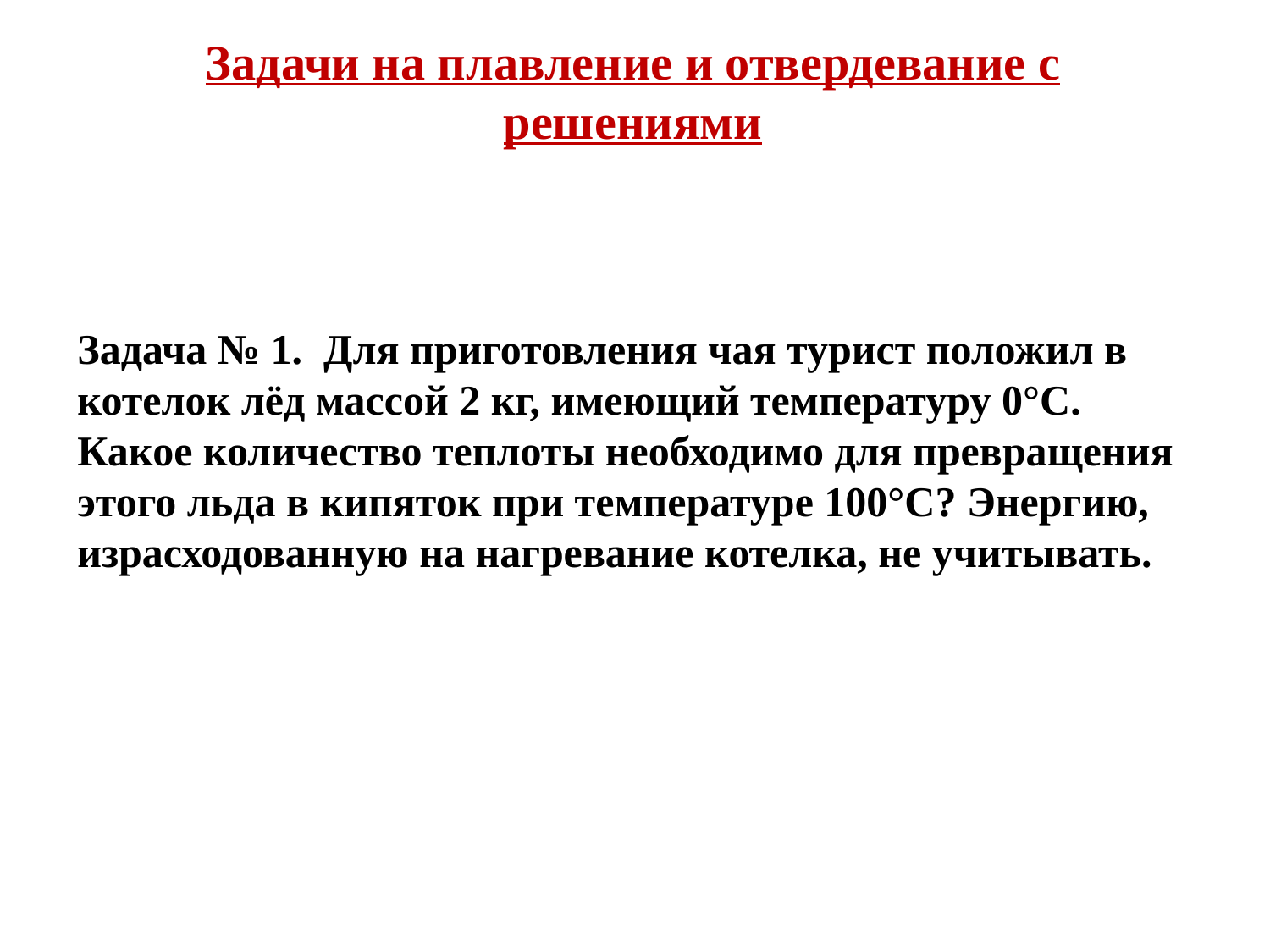

Задачи на плавление и отвердевание с решениями
Задача № 1.  Для приготовления чая турист положил в котелок лёд массой 2 кг, имеющий температуру 0°С. Какое количество теплоты необходимо для превращения этого льда в кипяток при температуре 100°С? Энергию, израсходованную на нагревание котелка, не учитывать.